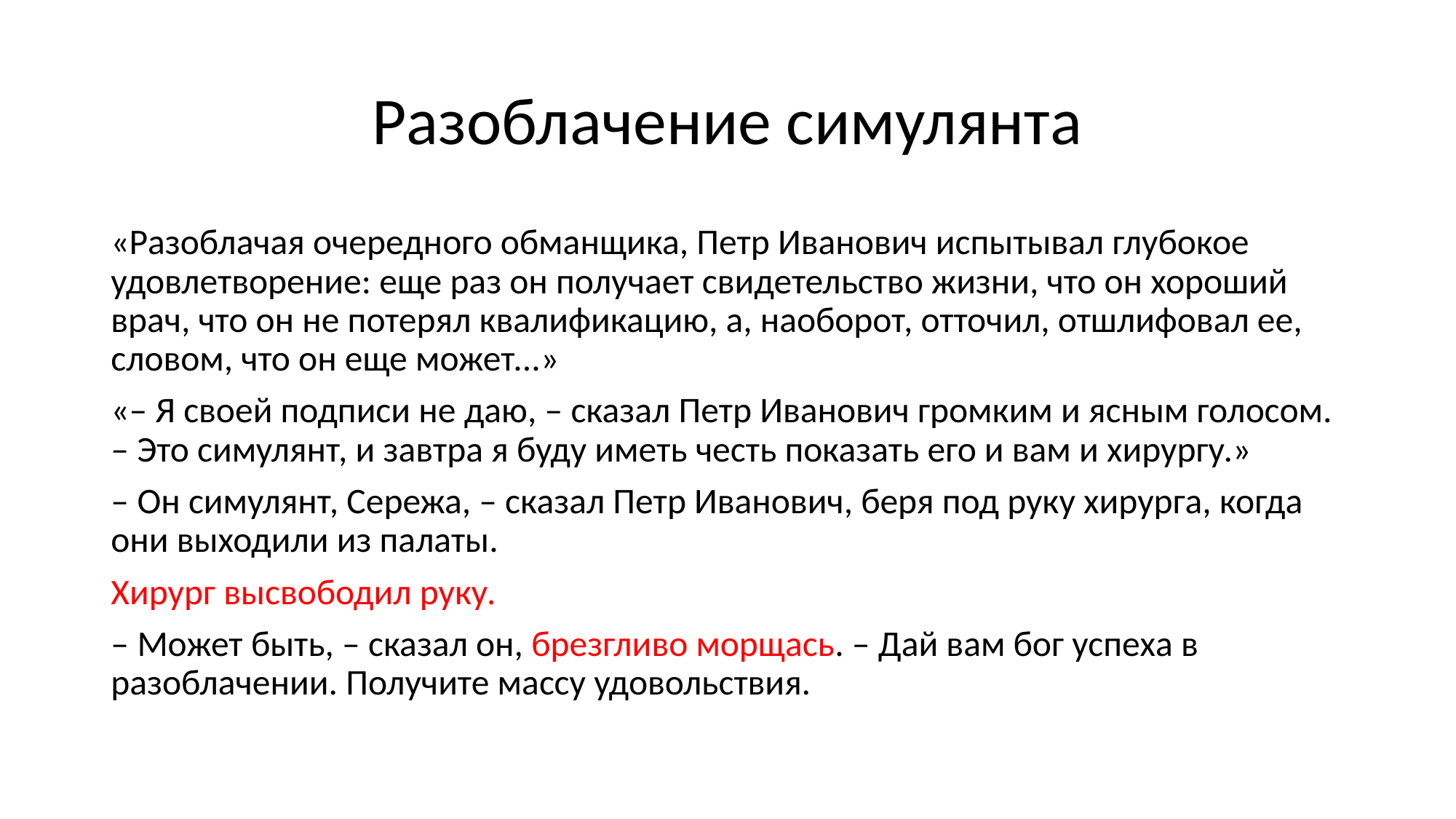

# Разоблачение симулянта
«Разоблачая очередного обманщика, Петр Иванович испытывал глубокое удовлетворение: еще раз он получает свидетельство жизни, что он хороший врач, что он не потерял квалификацию, а, наоборот, отточил, отшлифовал ее, словом, что он еще может...»
«– Я своей подписи не даю, – сказал Петр Иванович громким и ясным голосом. – Это симулянт, и завтра я буду иметь честь показать его и вам и хирургу.»
– Он симулянт, Сережа, – сказал Петр Иванович, беря под руку хирурга, когда они выходили из палаты.
Хирург высвободил руку.
– Может быть, – сказал он, брезгливо морщась. – Дай вам бог успеха в разоблачении. Получите массу удовольствия.